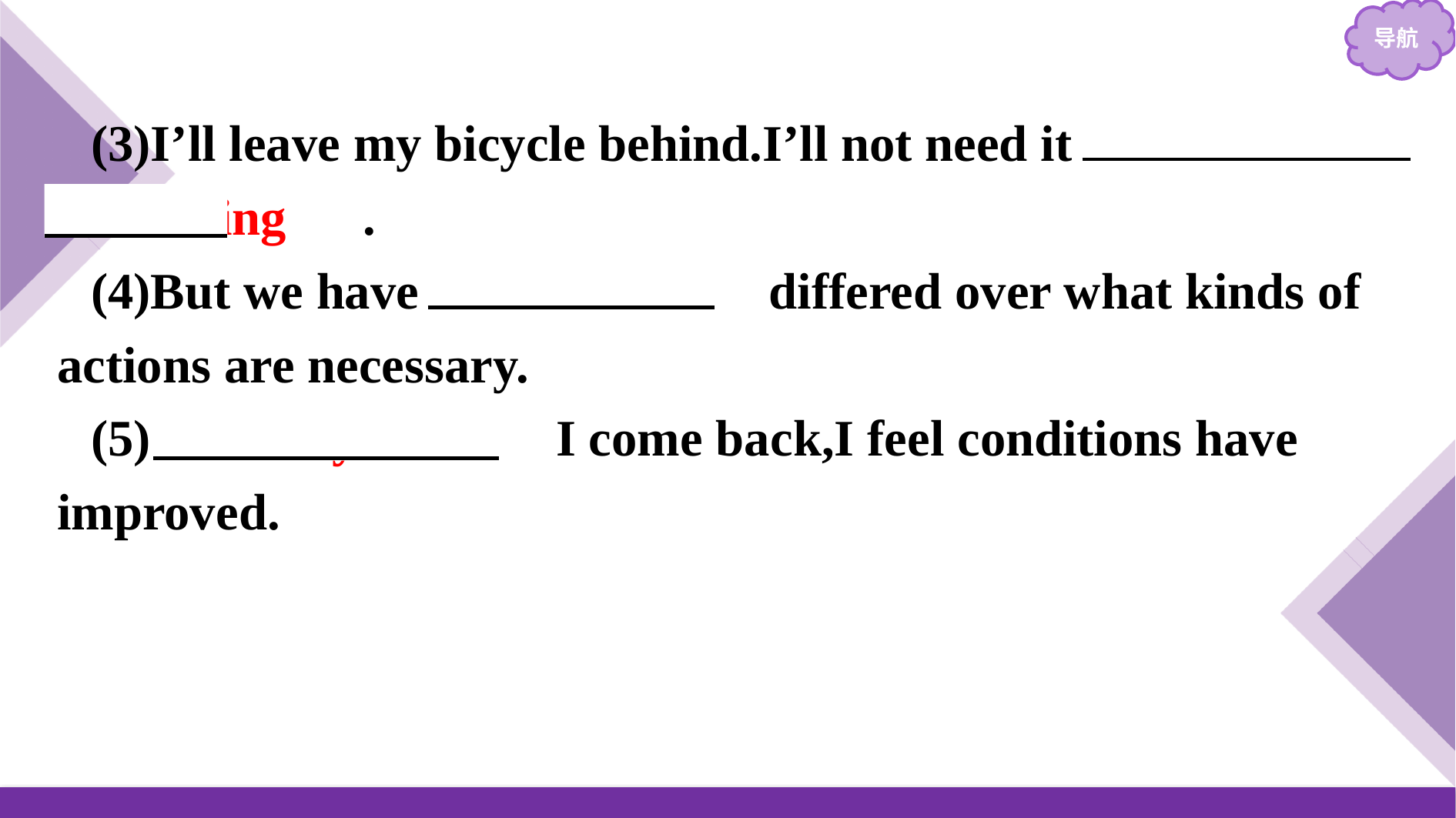

(3)I’ll leave my bicycle behind.I’ll not need it 　for the time being　.
(4)But we have 　at times　 differed over what kinds of actions are necessary.
(5)　Every time　 I come back,I feel conditions have improved.